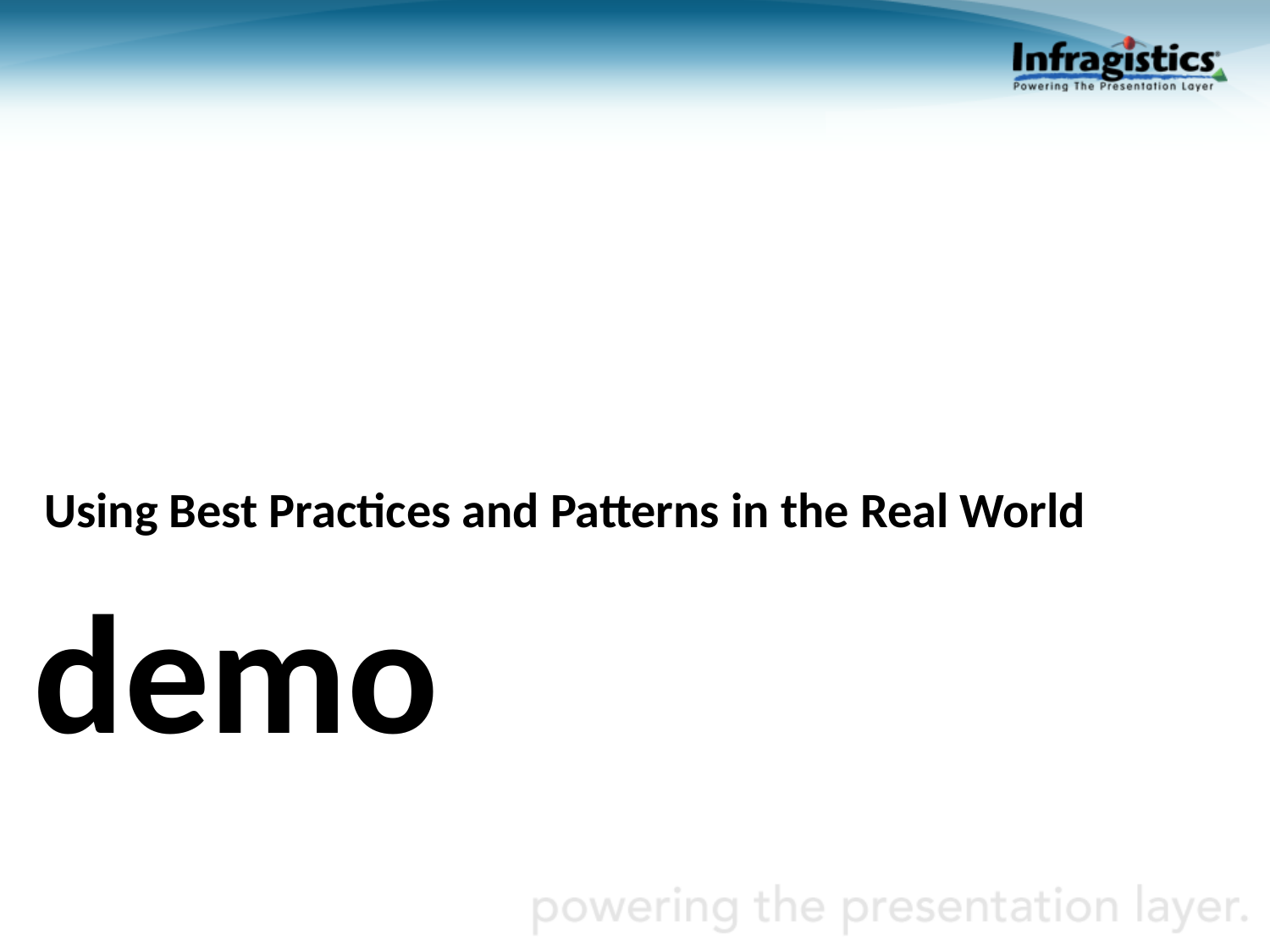

# Using Best Practices and Patterns in the Real World
demo